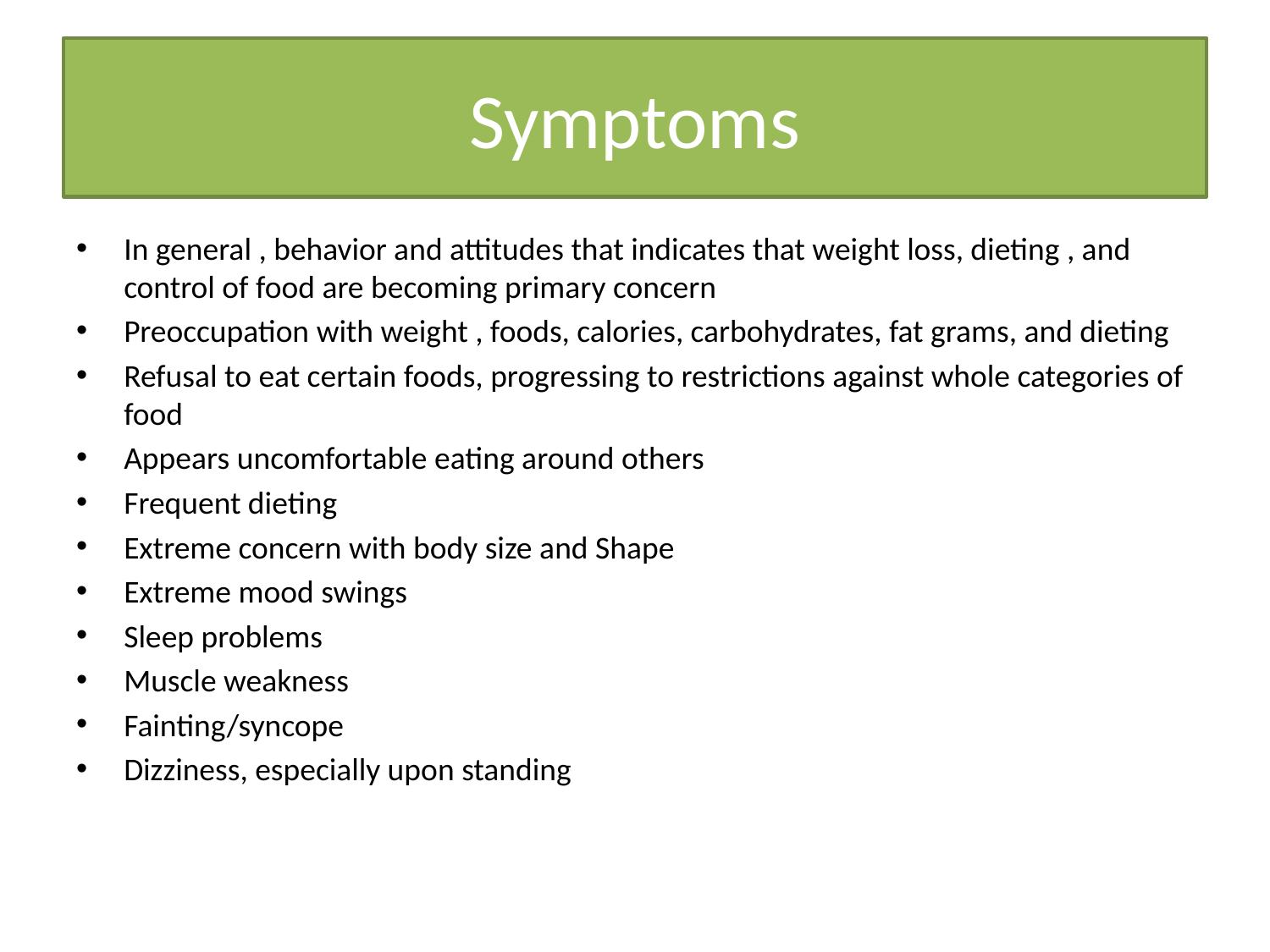

# Symptoms
In general , behavior and attitudes that indicates that weight loss, dieting , and control of food are becoming primary concern
Preoccupation with weight , foods, calories, carbohydrates, fat grams, and dieting
Refusal to eat certain foods, progressing to restrictions against whole categories of food
Appears uncomfortable eating around others
Frequent dieting
Extreme concern with body size and Shape
Extreme mood swings
Sleep problems
Muscle weakness
Fainting/syncope
Dizziness, especially upon standing